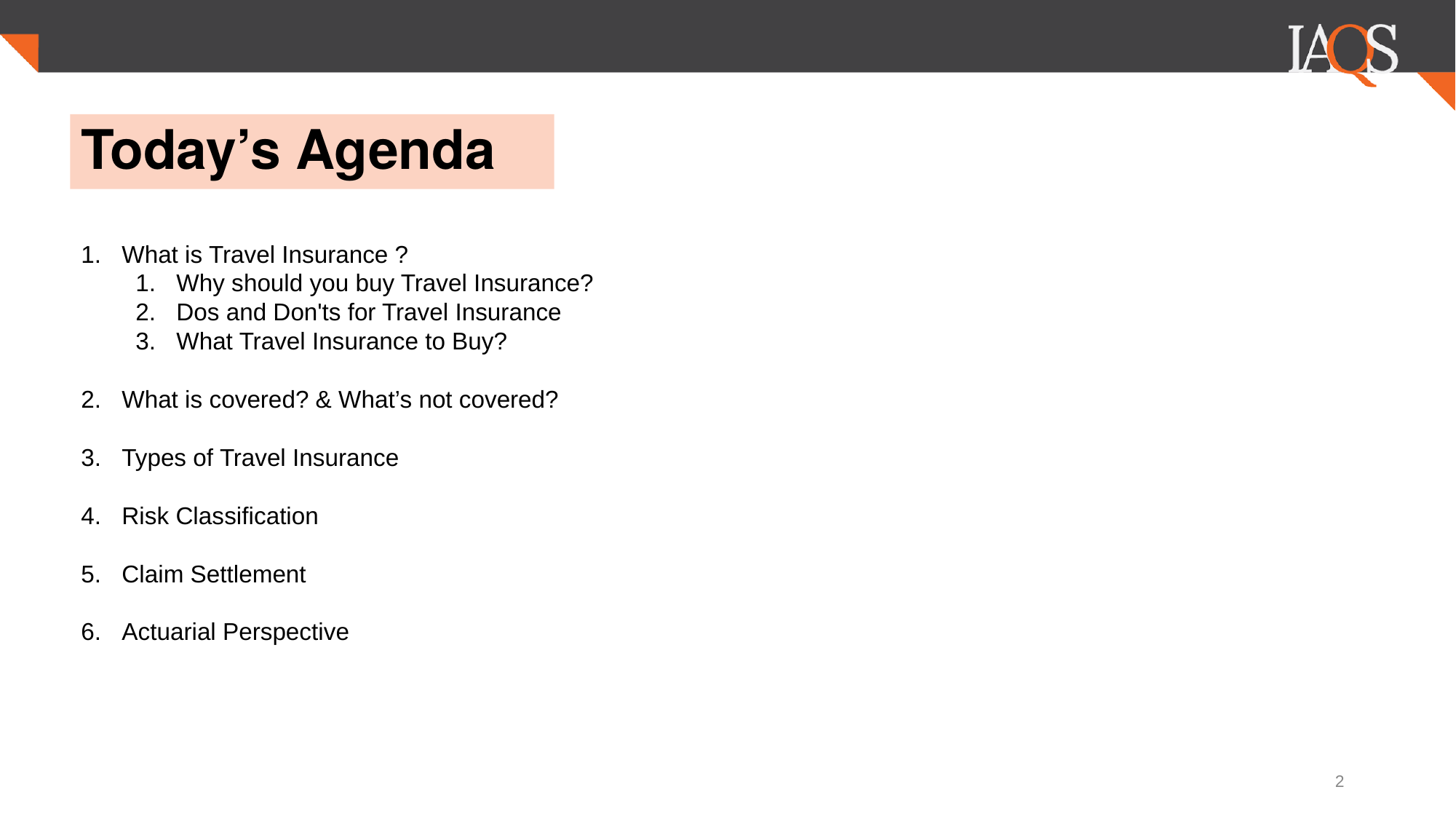

# Today’s Agenda
What is Travel Insurance ?
Why should you buy Travel Insurance?
Dos and Don'ts for Travel Insurance
What Travel Insurance to Buy?

What is covered? & What’s not covered?

Types of Travel Insurance

Risk Classification

Claim Settlement

Actuarial Perspective
2